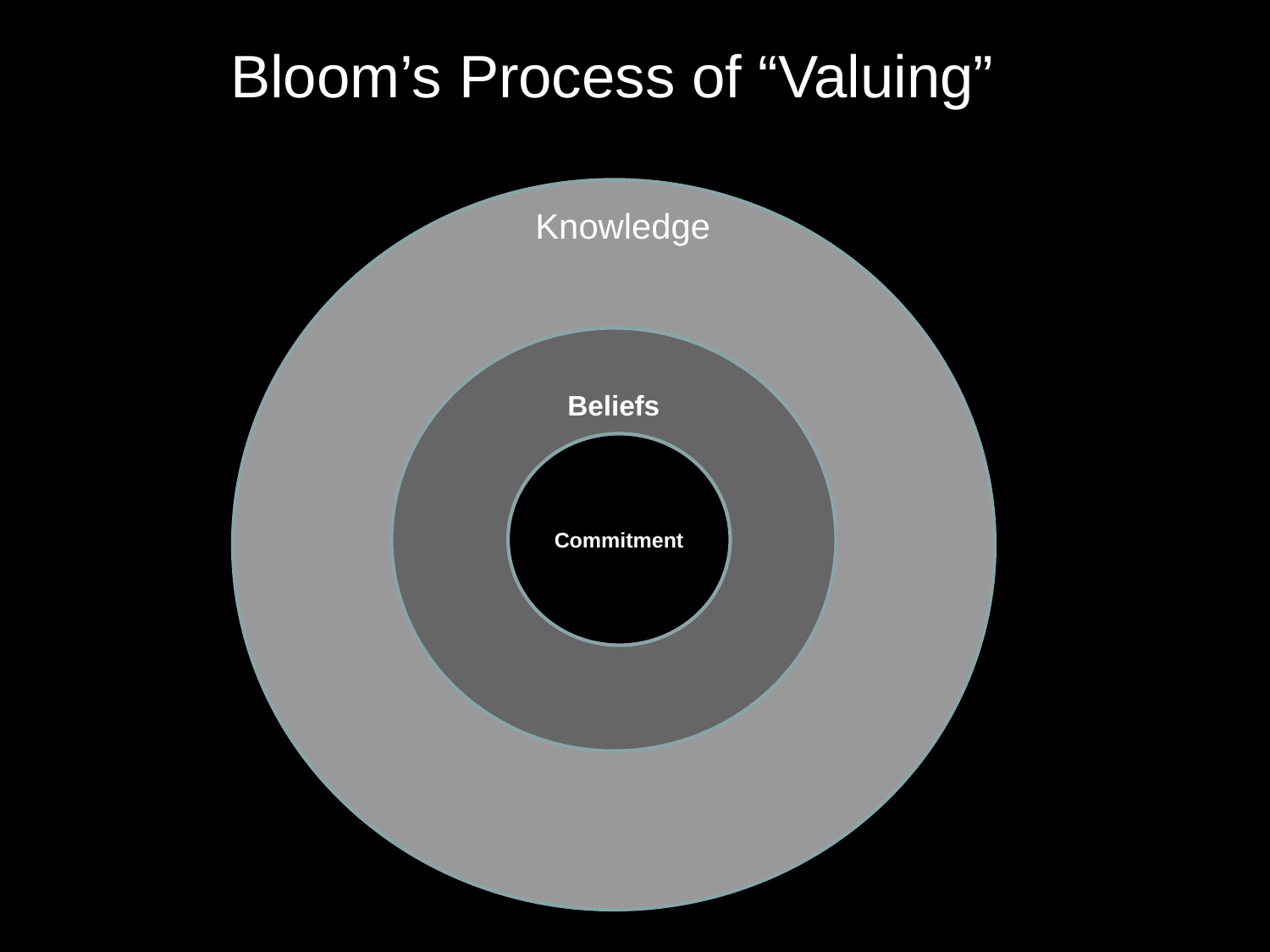

Bloom’s Process of “Valuing”

  Knowledge

Beliefs

Commitment